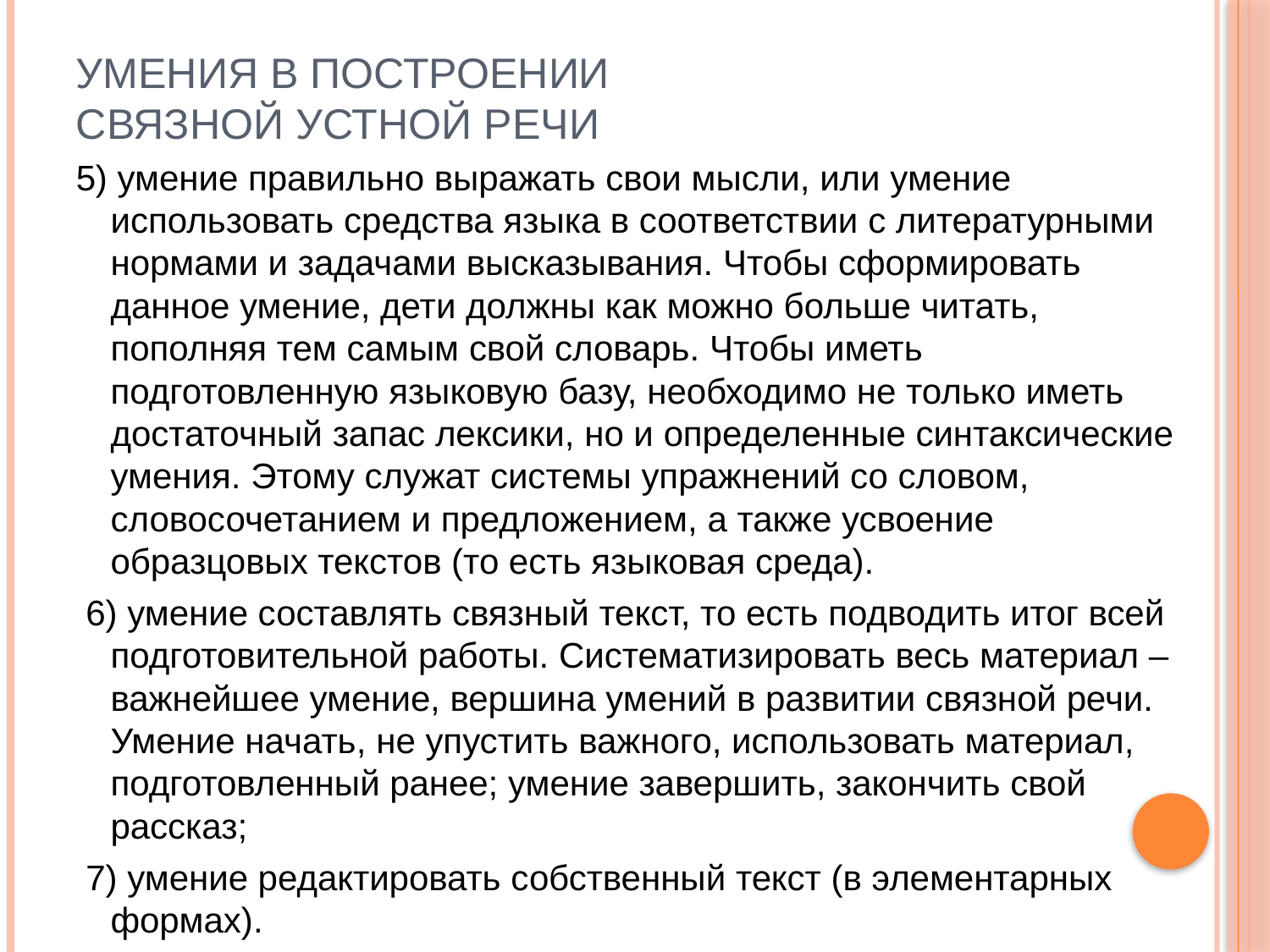

# УМЕНИЯ В ПОСТРОЕНИИ СВЯЗНОЙ УСТНОЙ РЕЧИ
5) умение правильно выражать свои мысли, или умение использовать средства языка в соответствии с литературными нормами и задачами высказывания. Чтобы сформировать данное умение, дети должны как можно больше читать, пополняя тем самым свой словарь. Чтобы иметь подготовленную языковую базу, необходимо не только иметь достаточный запас лексики, но и определенные синтаксические умения. Этому служат системы упражнений со словом, словосочетанием и предложением, а также усвоение образцовых текстов (то есть языковая среда).
 6) умение составлять связный текст, то есть подводить итог всей подготовительной работы. Систематизировать весь материал – важнейшее умение, вершина умений в развитии связной речи. Умение начать, не упустить важного, использовать материал, подготовленный ранее; умение завершить, закончить свой рассказ;
 7) умение редактировать собственный текст (в элементарных формах).